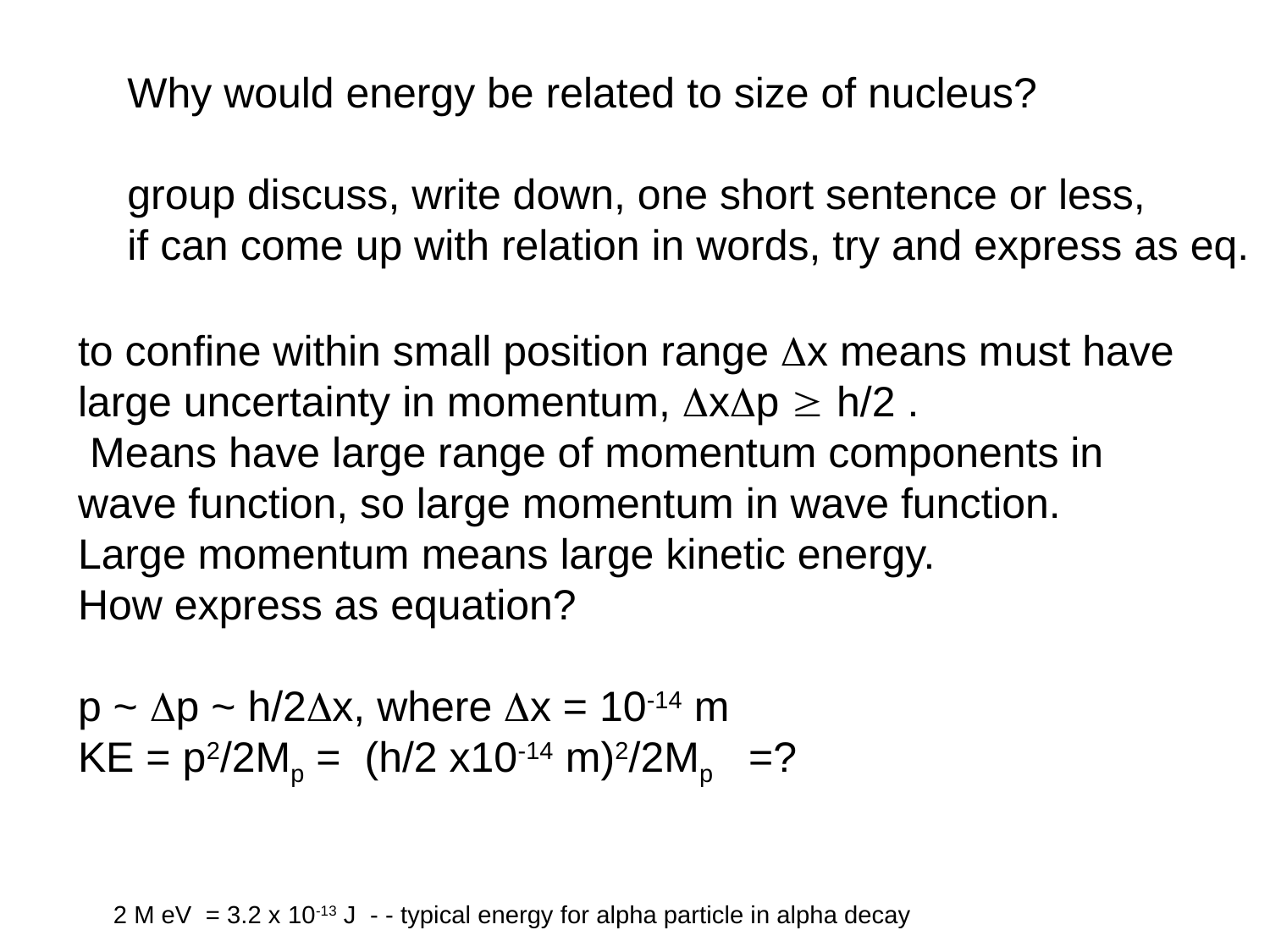

Why would energy be related to size of nucleus?

group discuss, write down, one short sentence or less,
if can come up with relation in words, try and express as eq.
to confine within small position range Δx means must have
large uncertainty in momentum, ΔxΔp ≥ h/2 .
 Means have large range of momentum components in
wave function, so large momentum in wave function.
Large momentum means large kinetic energy.
How express as equation?

p ~ Δp ~ h/2Δx, where Δx = 10-14 m
KE = p2/2Mp =  (h/2 x10-14 m)2/2Mp   =?
2 M eV  = 3.2 x 10-13 J  - - typical energy for alpha particle in alpha decay